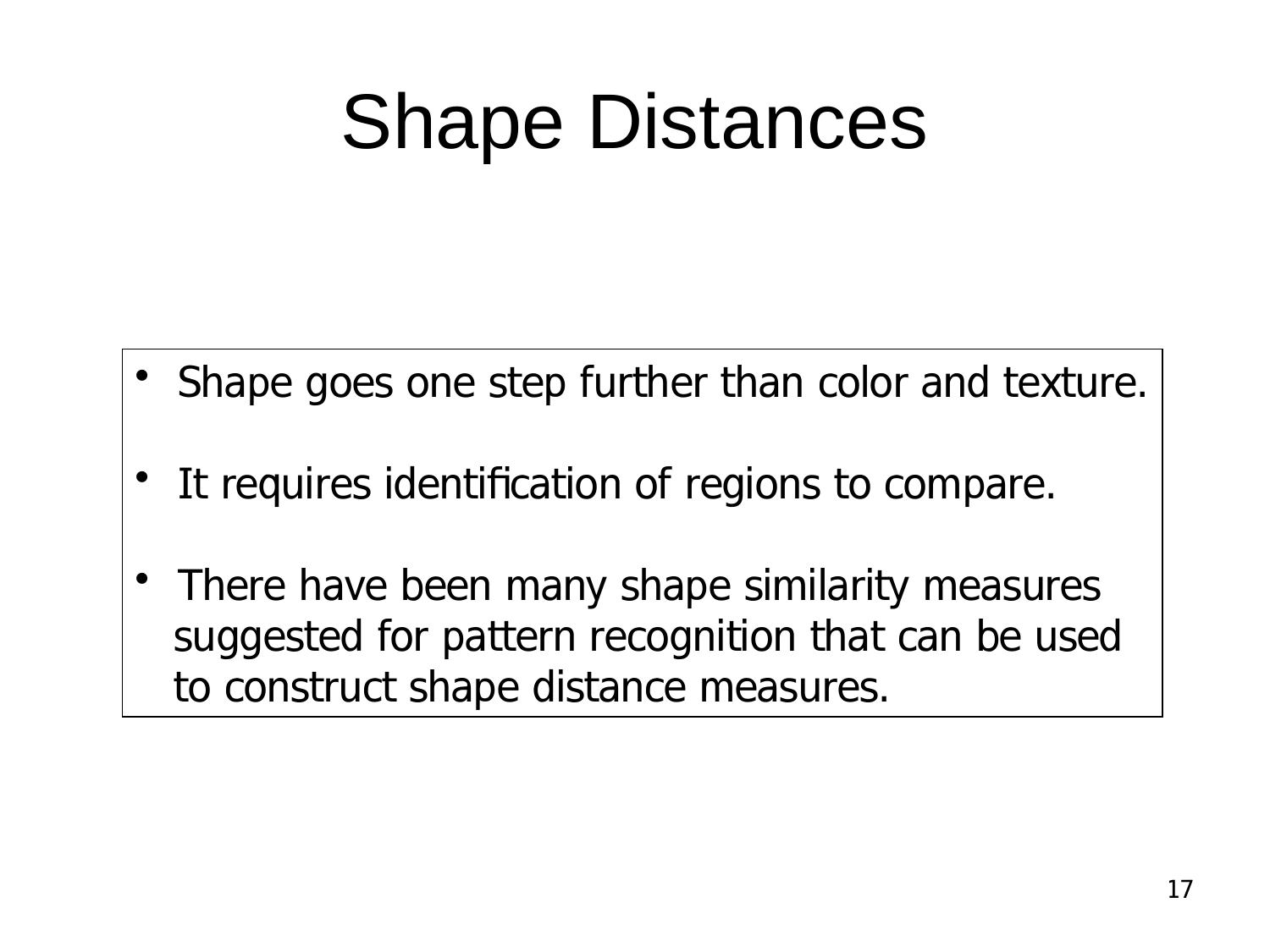

# Shape Distances
 Shape goes one step further than color and texture.

 It requires identification of regions to compare.

 There have been many shape similarity measures
   suggested for pattern recognition that can be used
   to construct shape distance measures.
17